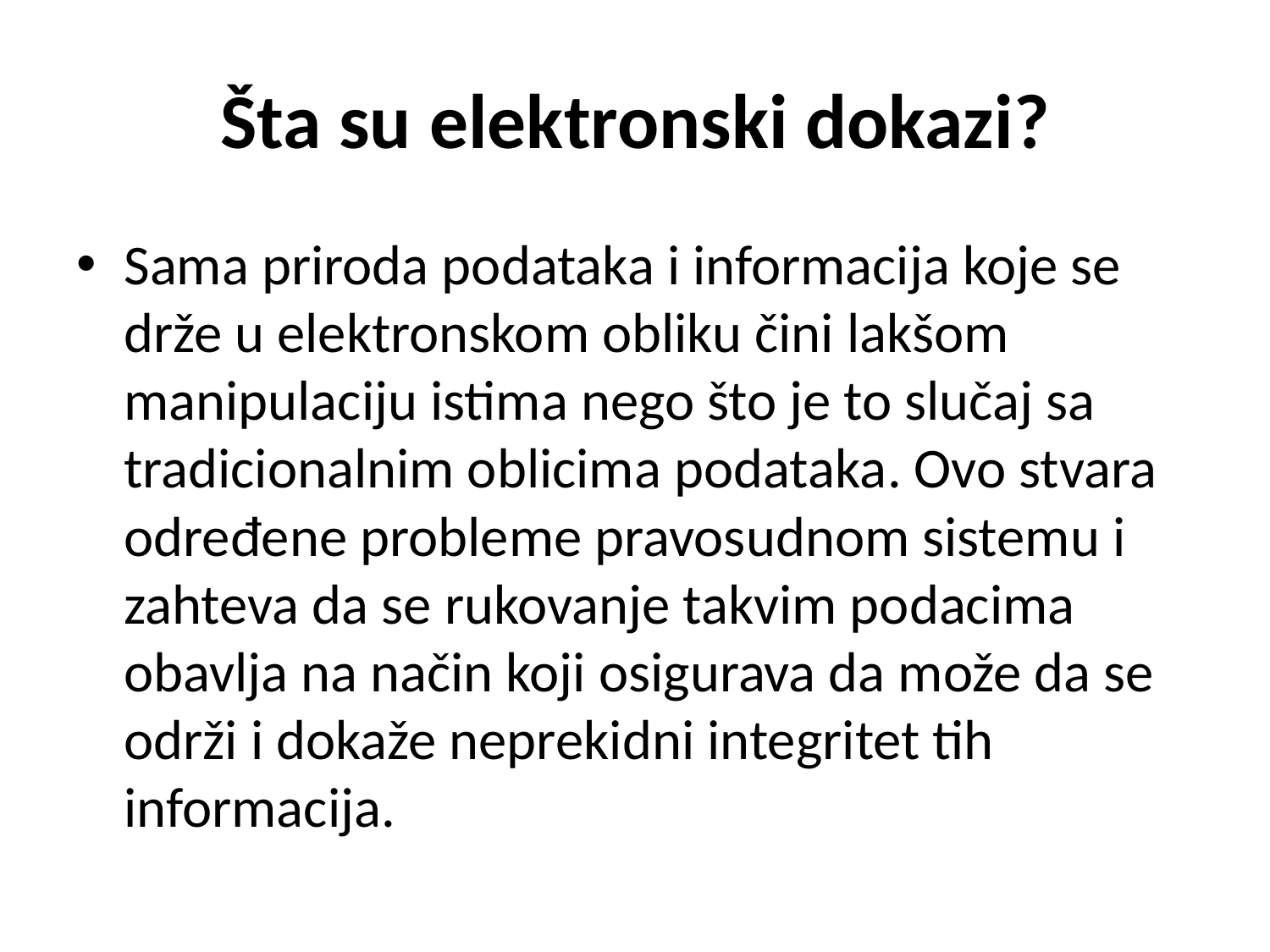

# Šta su elektronski dokazi?
Sama priroda podataka i informacija koje se drže u elektronskom obliku čini lakšom manipulaciju istima nego što je to slučaj sa tradicionalnim oblicima podataka. Ovo stvara određene probleme pravosudnom sistemu i zahteva da se rukovanje takvim podacima obavlja na način koji osigurava da može da se održi i dokaže neprekidni integritet tih informacija.